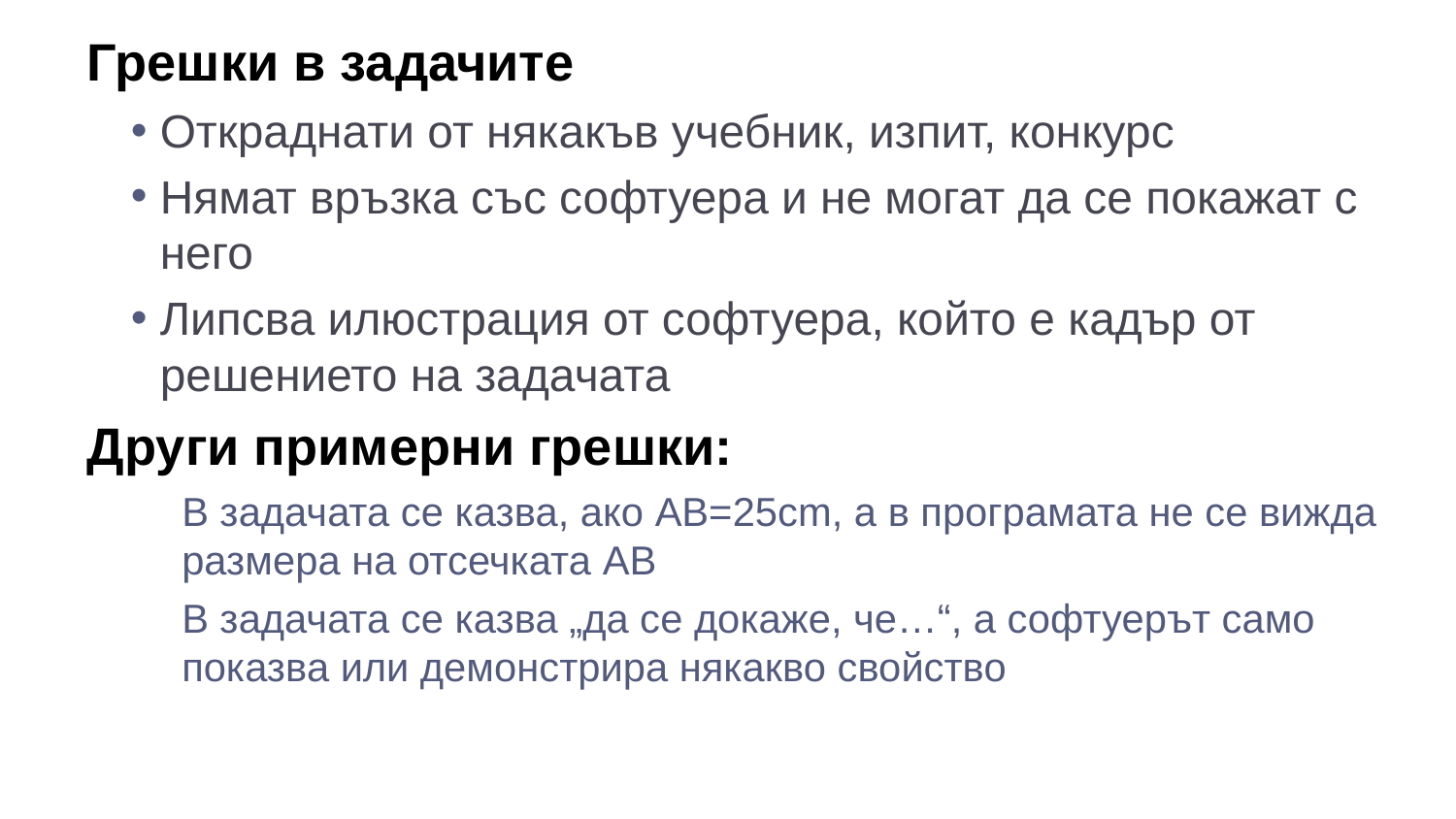

Грешки в задачите
Откраднати от някакъв учебник, изпит, конкурс
Нямат връзка със софтуера и не могат да се покажат с него
Липсва илюстрация от софтуера, който е кадър от решението на задачата
Други примерни грешки:
В задачата се казва, ако AB=25cm, а в програмата не се вижда размера на отсечката AB
В задачата се казва „да се докаже, че…“, а софтуерът само показва или демонстрира някакво свойство